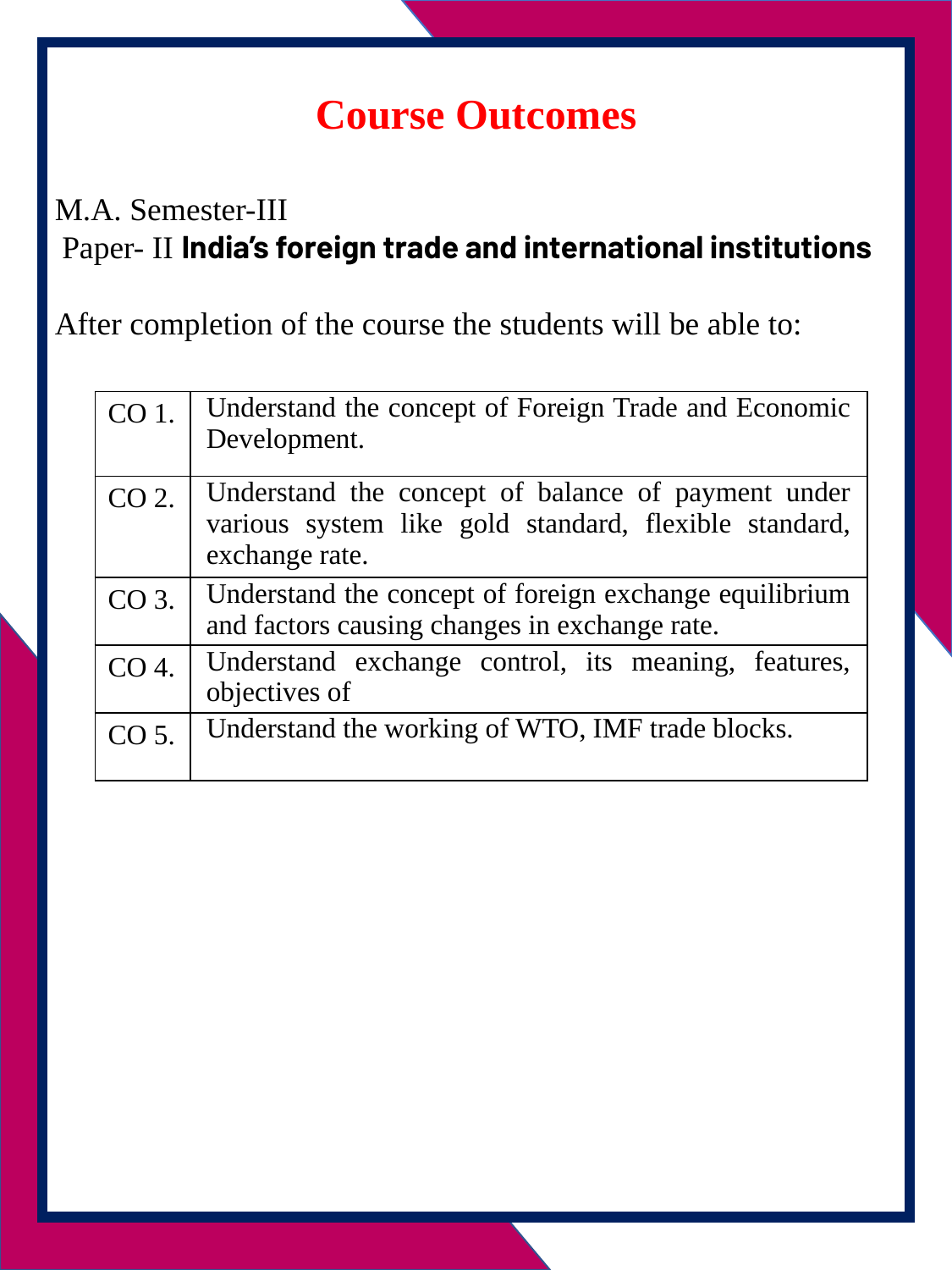

Course Outcomes

M.A. Semester-III
 Paper- II India’s foreign trade and international institutions

After completion of the course the students will be able to:

| CO 1. | Understand the concept of Foreign Trade and Economic Development. |
| --- | --- |
| CO 2. | Understand the concept of balance of payment under various system like gold standard, flexible standard, exchange rate. |
| CO 3. | Understand the concept of foreign exchange equilibrium and factors causing changes in exchange rate. |
| CO 4. | Understand exchange control, its meaning, features, objectives of |
| CO 5. | Understand the working of WTO, IMF trade blocks. |